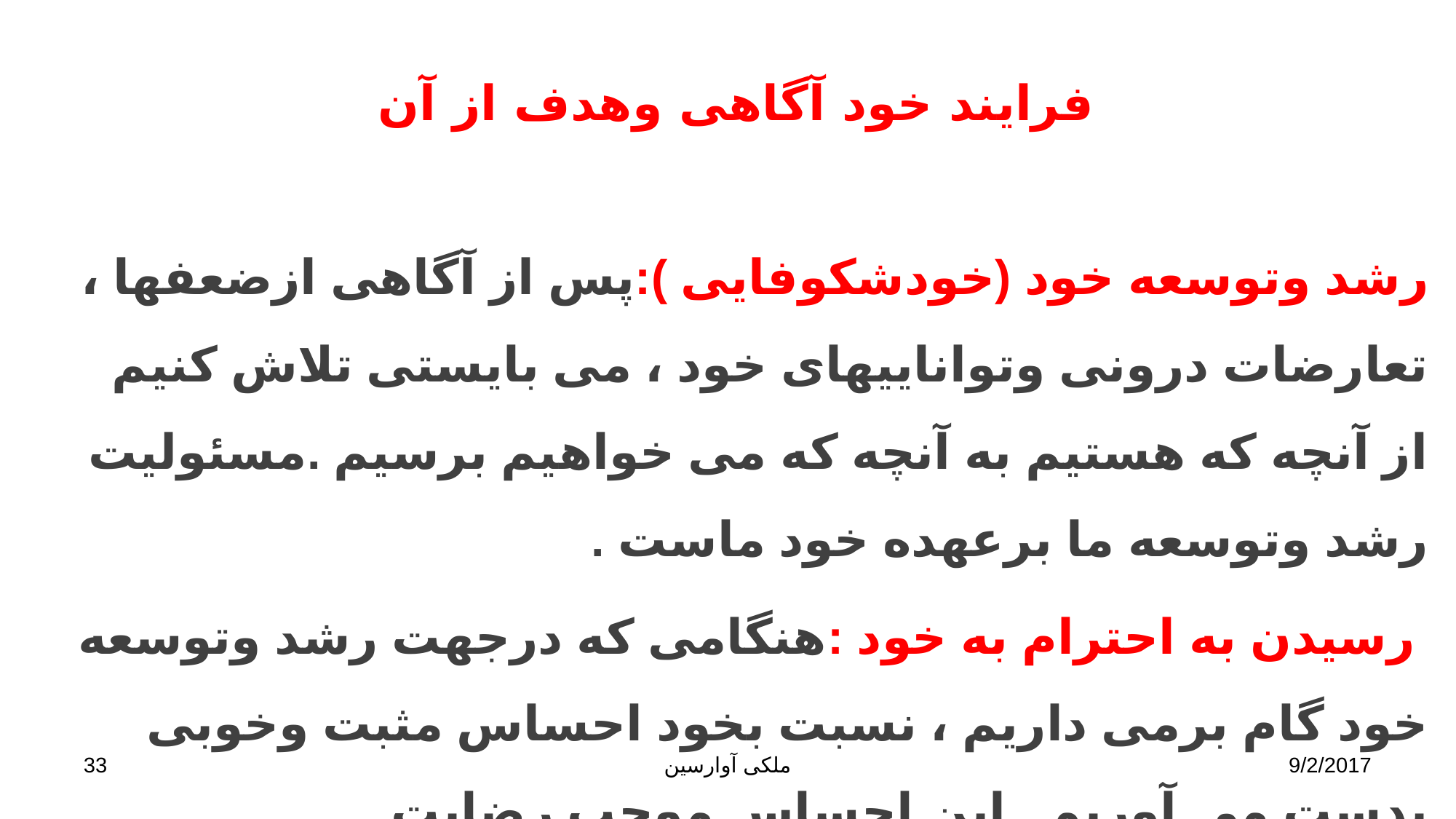

# فرایند خود آگاهی وهدف از آن
رشد وتوسعه خود (خودشکوفایی ):پس از آگاهی ازضعفها ، تعارضات درونی وتواناییهای خود ، می بایستی تلاش کنیم از آنچه که هستیم به آنچه که می خواهیم برسیم .مسئولیت رشد وتوسعه ما برعهده خود ماست .
 رسیدن به احترام به خود :هنگامی که درجهت رشد وتوسعه خود گام برمی داریم ، نسبت بخود احساس مثبت وخوبی بدست می آوریم . این احساس موجب رضایت ازخود ،احساس شایستگی واعتماد بنفس می شود .
33
ملکی آوارسین
9/2/2017